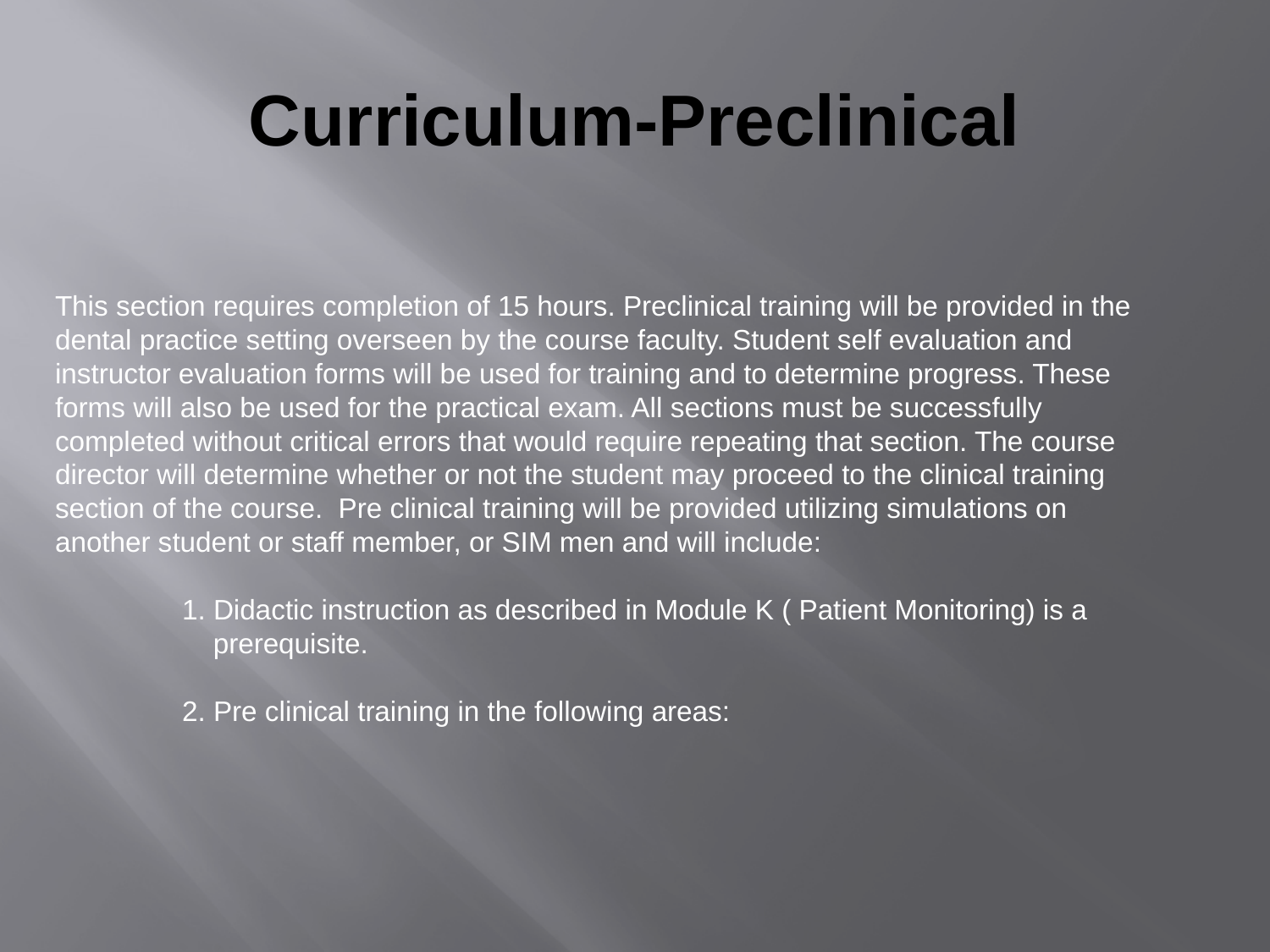

# Curriculum-Preclinical
This section requires completion of 15 hours. Preclinical training will be provided in the dental practice setting overseen by the course faculty. Student self evaluation and instructor evaluation forms will be used for training and to determine progress. These forms will also be used for the practical exam. All sections must be successfully completed without critical errors that would require repeating that section. The course director will determine whether or not the student may proceed to the clinical training section of the course.  Pre clinical training will be provided utilizing simulations on another student or staff member, or SIM men and will include:

	1. Didactic instruction as described in Module K ( Patient Monitoring) is a 	    prerequisite.

	2. Pre clinical training in the following areas: